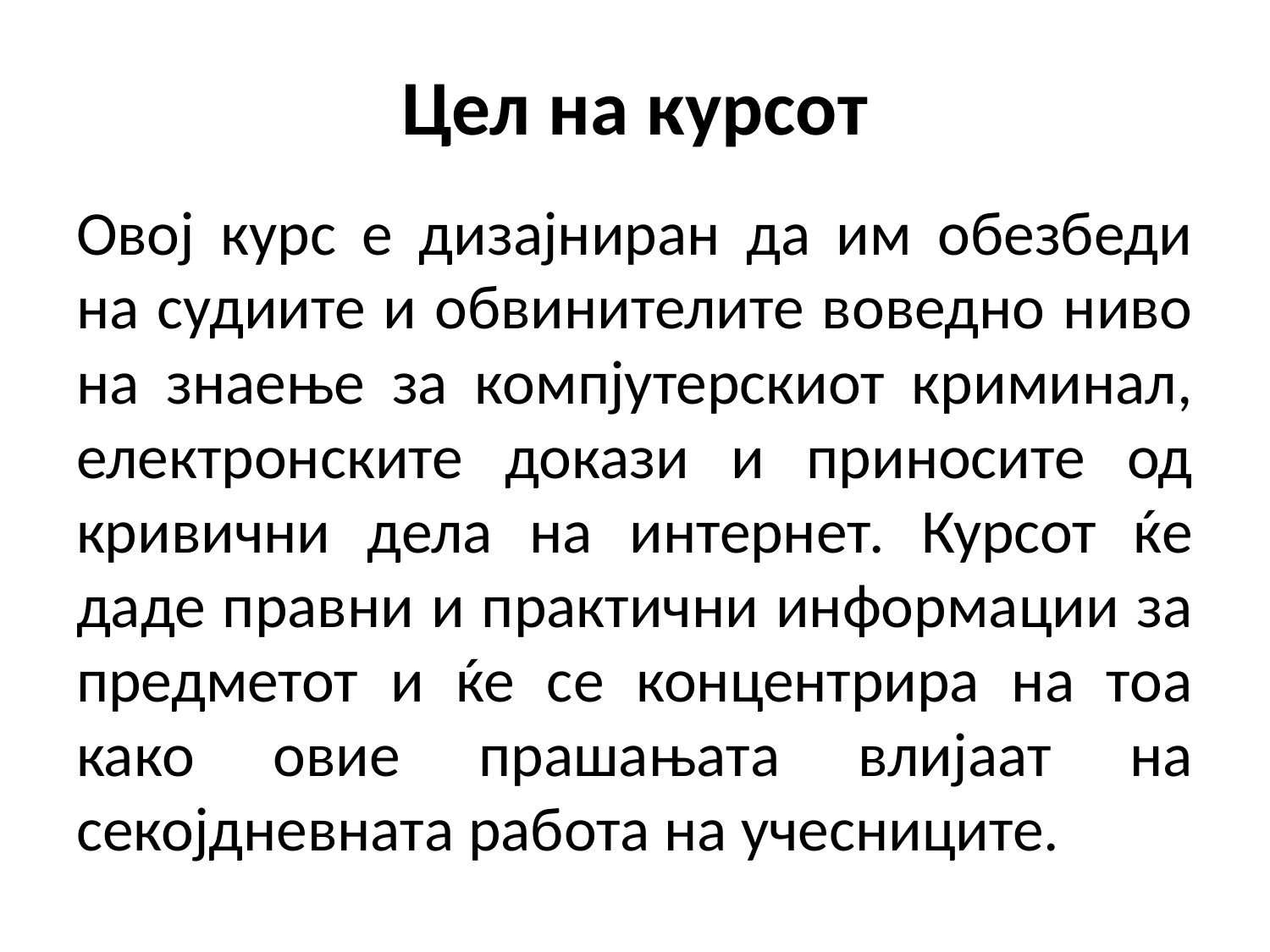

# Цел на курсот
Овој курс е дизајниран да им обезбеди на судиите и обвинителите воведно ниво на знаење за компјутерскиот криминал, електронските докази и приносите од кривични дела на интернет. Курсот ќе даде правни и практични информации за предметот и ќе се концентрира на тоа како овие прашањата влијаат на секојдневната работа на учесниците.